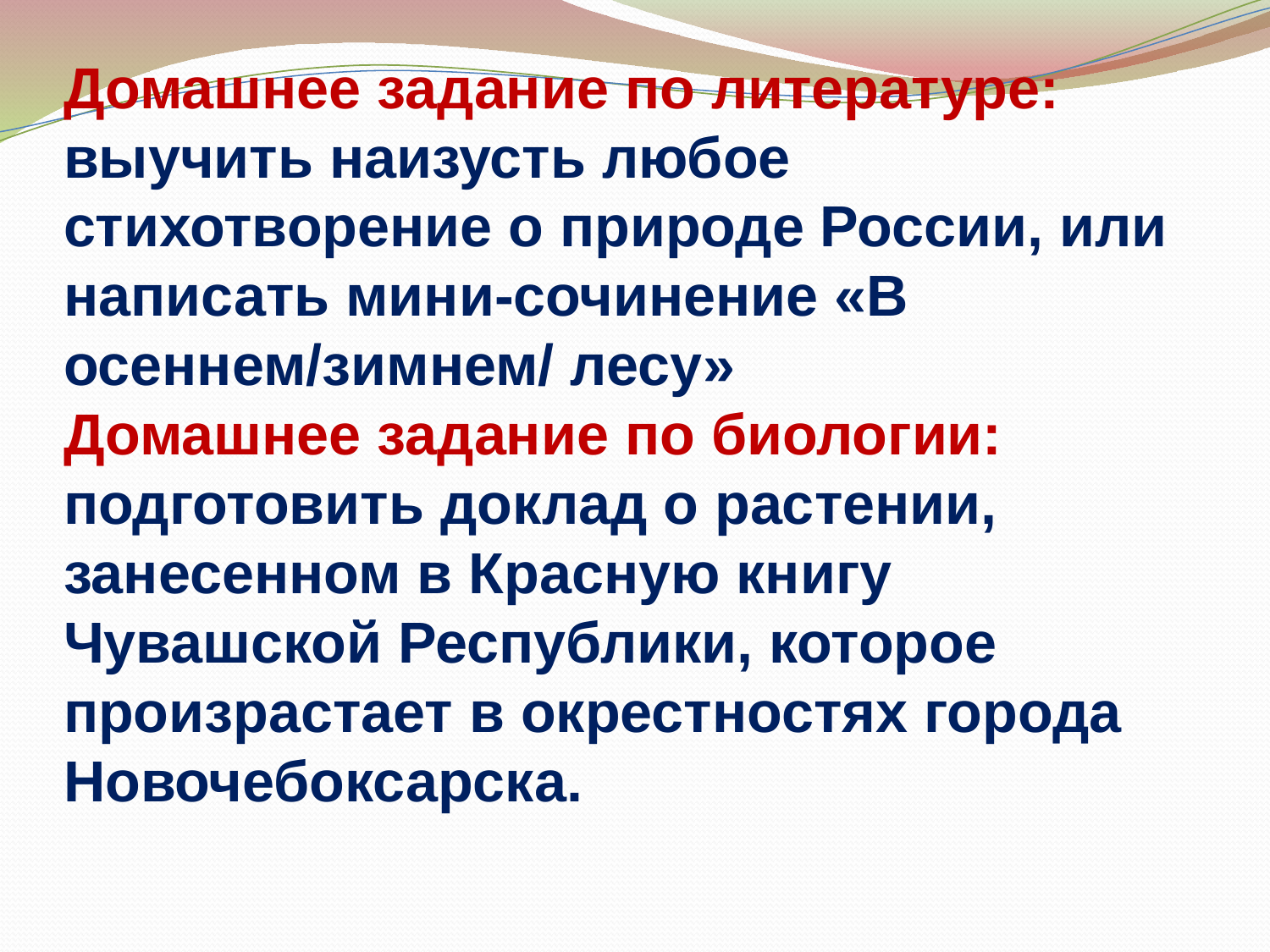

# Домашнее задание по литературе: выучить наизусть любое стихотворение о природе России, или написать мини-сочинение «В осеннем/зимнем/ лесу» Домашнее задание по биологии: подготовить доклад о растении, занесенном в Красную книгу Чувашской Республики, которое произрастает в окрестностях города Новочебоксарска.